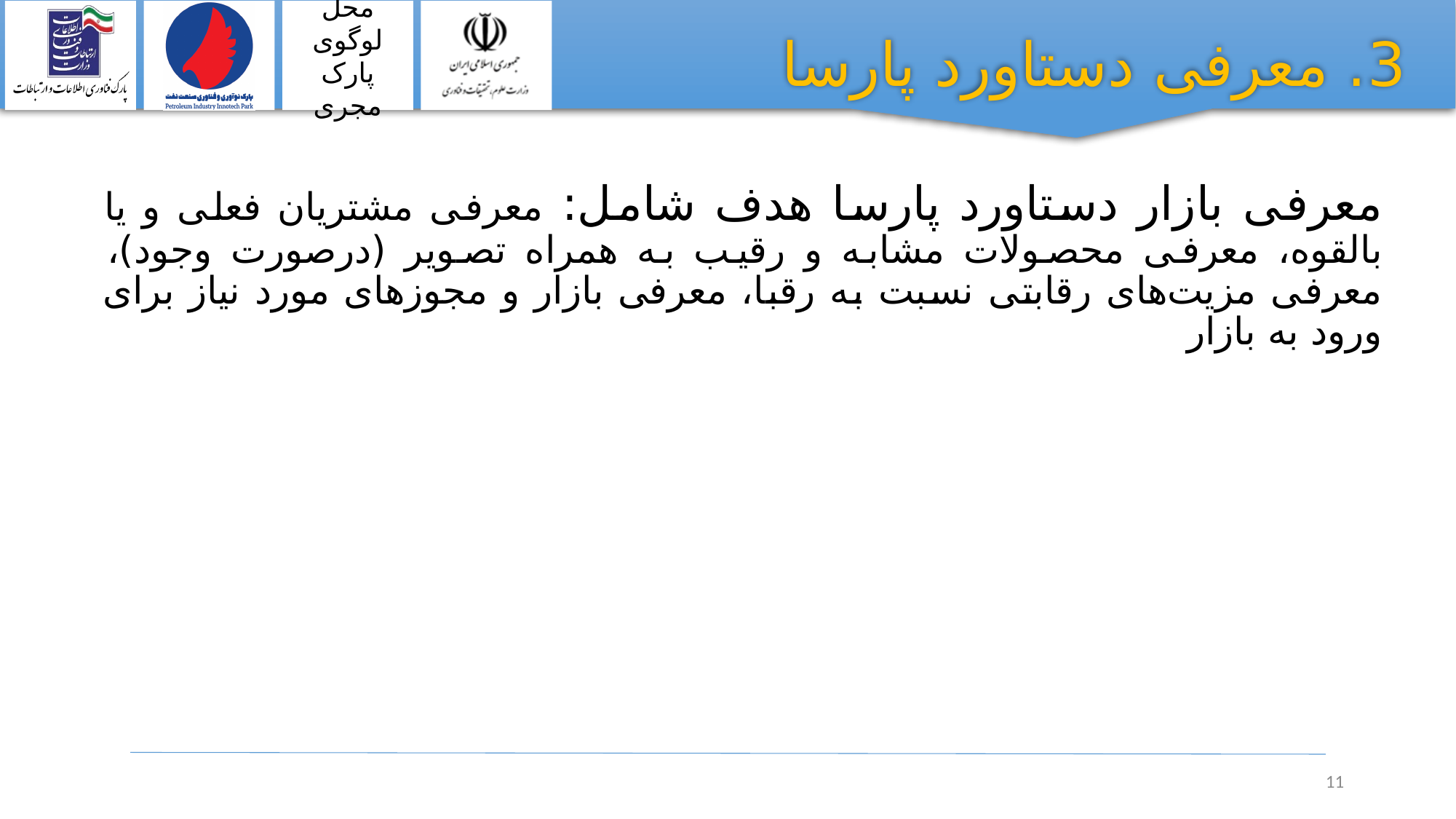

3. معرفی دستاورد پارسا
معرفی بازار دستاورد پارسا هدف شامل: معرفی مشتریان فعلی و یا بالقوه، معرفی محصولات مشابه و رقیب به همراه تصویر (درصورت وجود)، معرفی مزیت‌های رقابتی نسبت به رقبا، معرفی بازار و مجوزهای مورد نیاز برای ورود به بازار

11